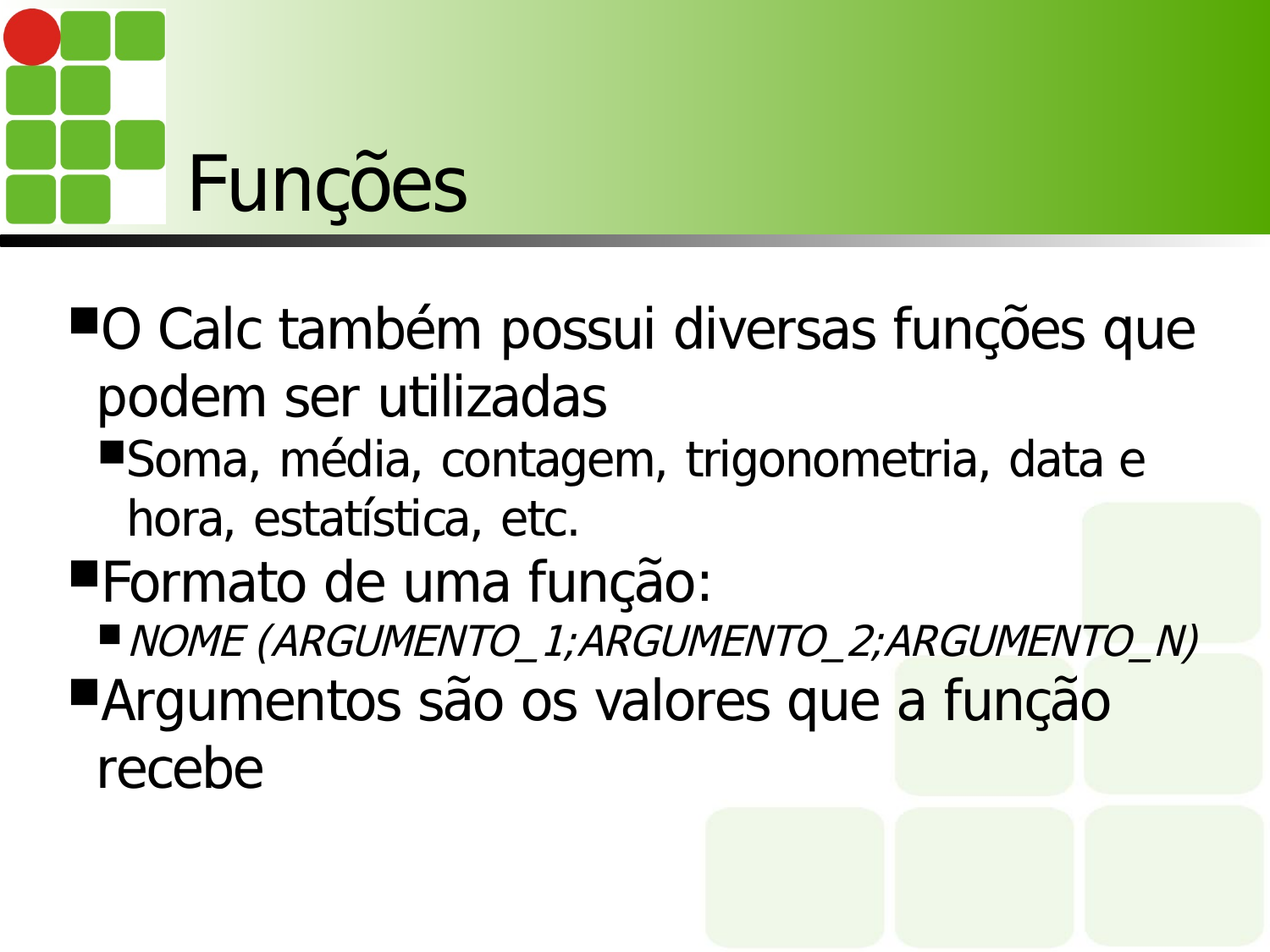

8
Funções
O Calc também possui diversas funções que podem ser utilizadas
Soma, média, contagem, trigonometria, data e hora, estatística, etc.
Formato de uma função:
NOME (ARGUMENTO_1;ARGUMENTO_2;ARGUMENTO_N)
Argumentos são os valores que a função recebe